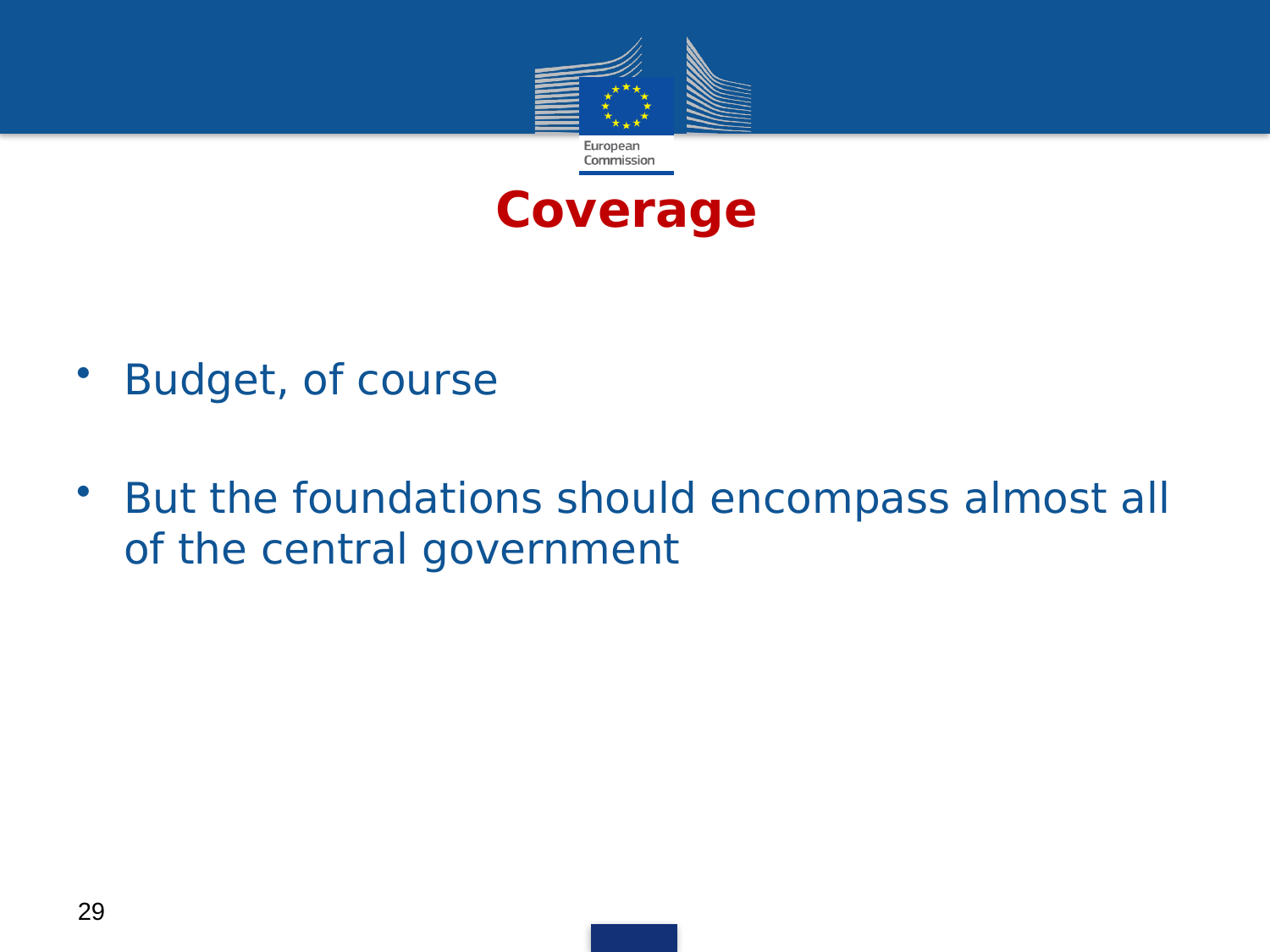

Coverage
# Coverage
Budget, of course

But the foundations should encompass almost all of the central government
29